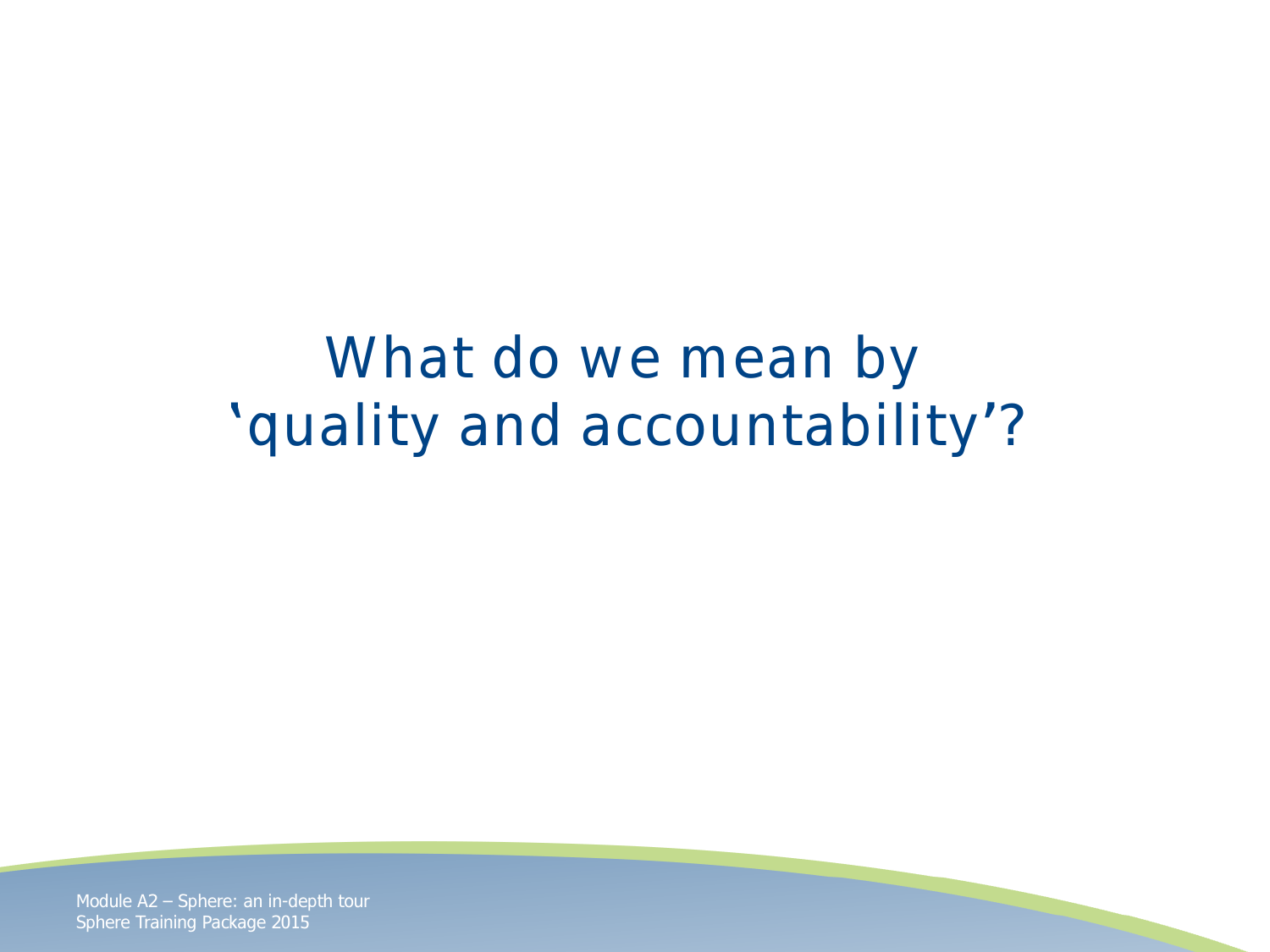

# What do we mean by ‘quality and accountability’?
Module A2 – Sphere: an in-depth tour
Sphere Training Package 2015